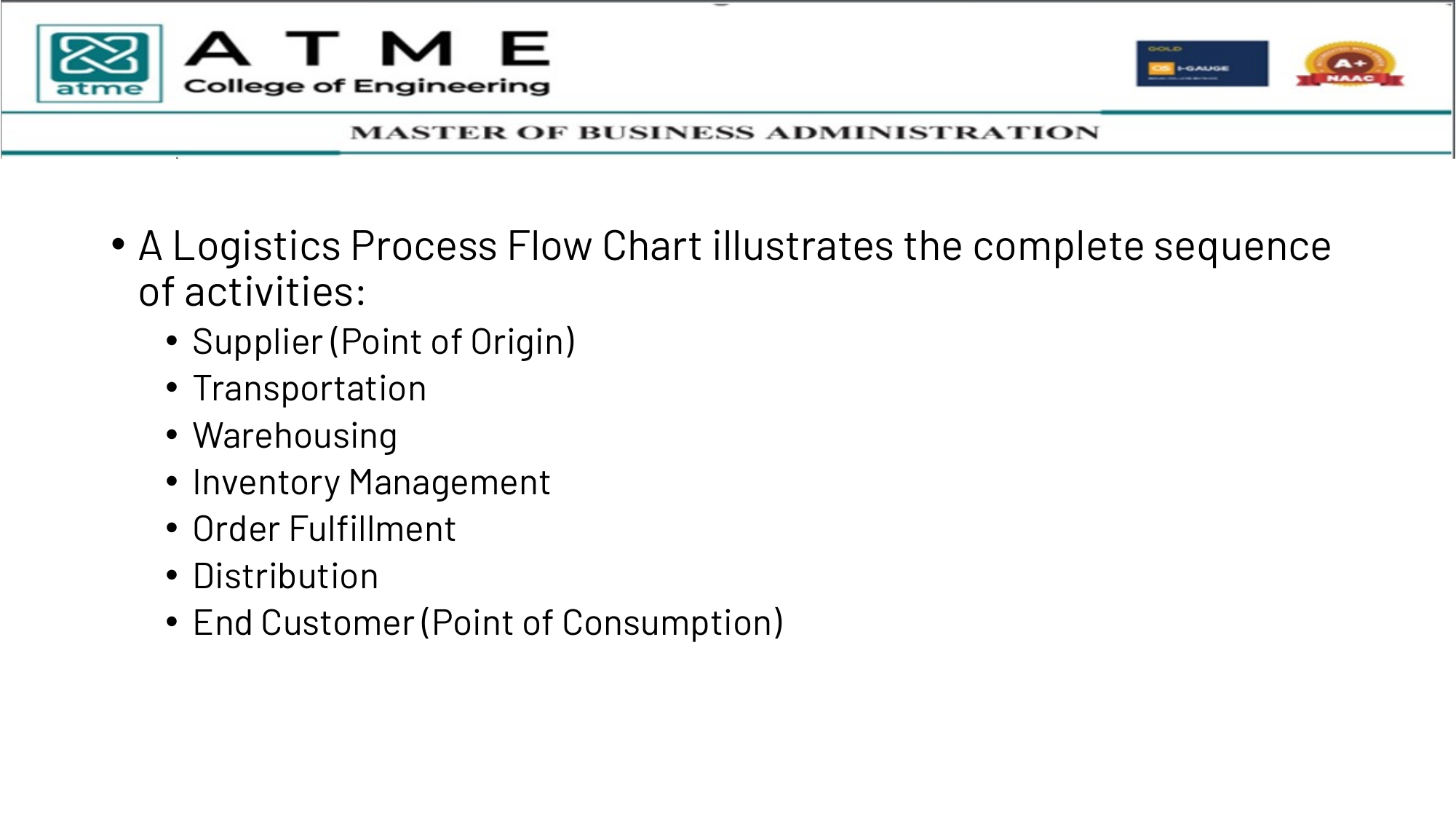

A Logistics Process Flow Chart illustrates the complete sequence of activities:
Supplier (Point of Origin)
Transportation
Warehousing
Inventory Management
Order Fulfillment
Distribution
End Customer (Point of Consumption)